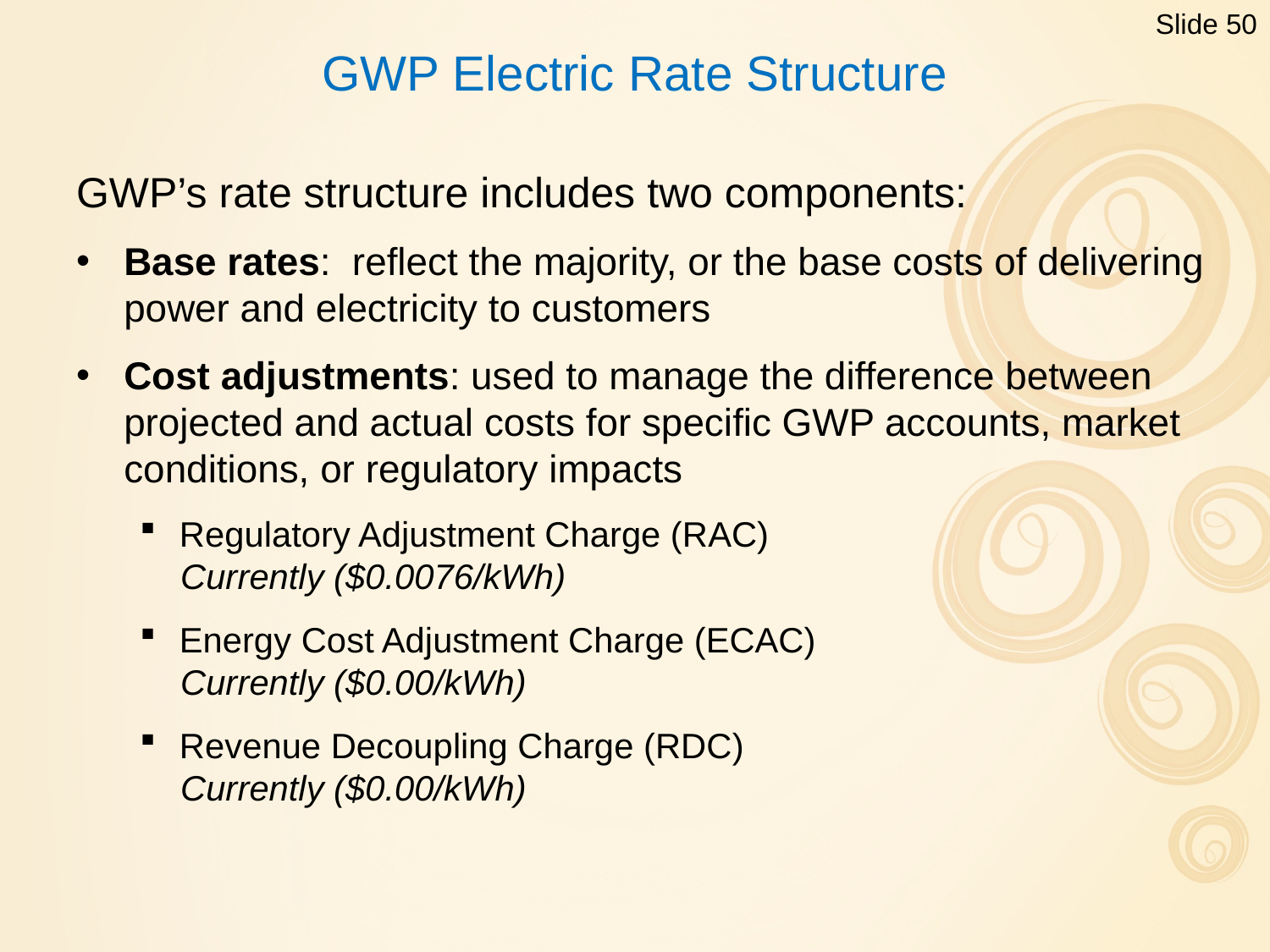

Slide 50
# GWP Electric Rate Structure
GWP’s rate structure includes two components:
Base rates:  reflect the majority, or the base costs of delivering power and electricity to customers
Cost adjustments: used to manage the difference between projected and actual costs for specific GWP accounts, market conditions, or regulatory impacts
Regulatory Adjustment Charge (RAC)
Currently ($0.0076/kWh)
Energy Cost Adjustment Charge (ECAC)
Currently ($0.00/kWh)
Revenue Decoupling Charge (RDC)
Currently ($0.00/kWh)